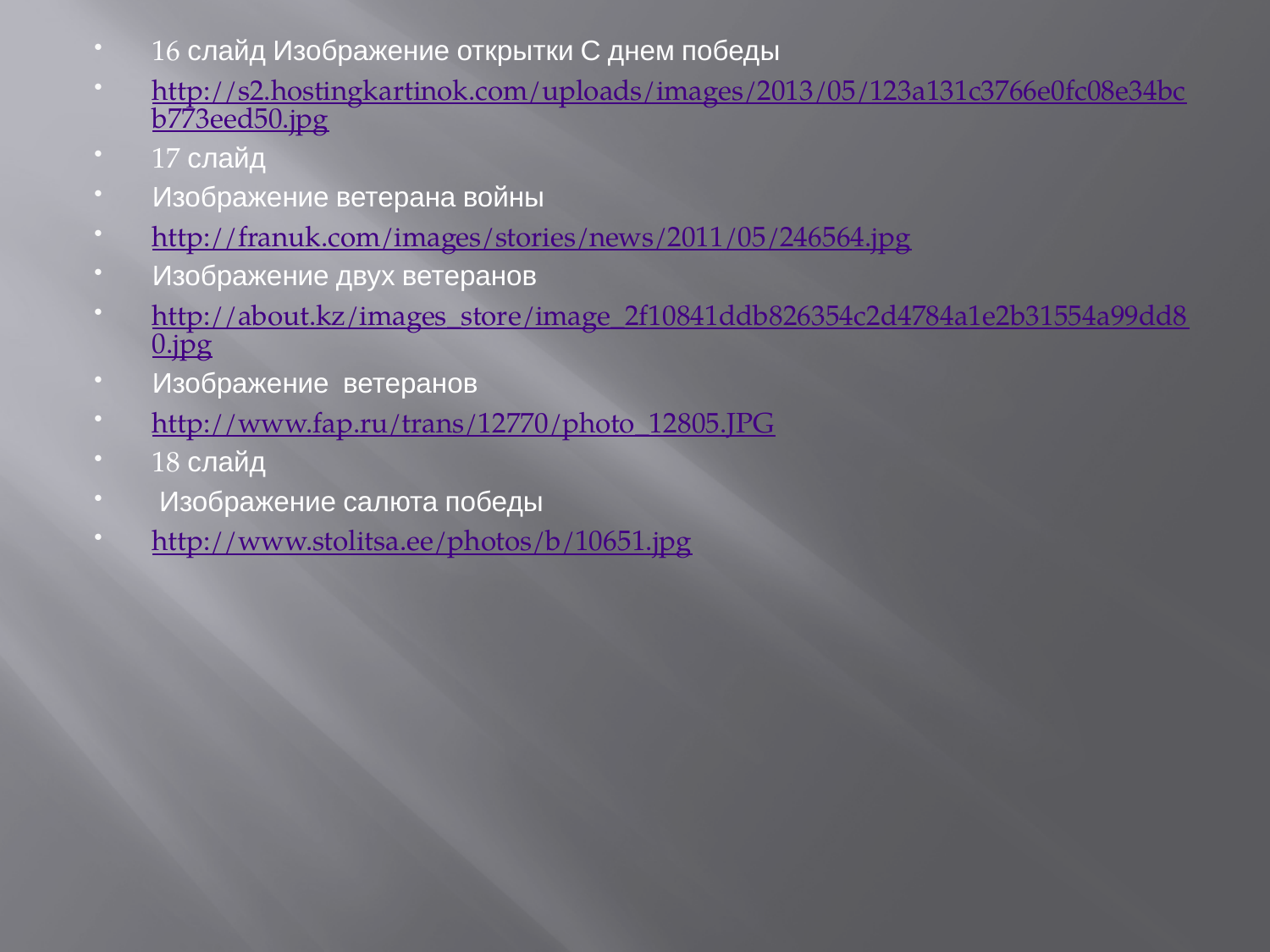

16 слайд Изображение открытки С днем победы
http://s2.hostingkartinok.com/uploads/images/2013/05/123a131c3766e0fc08e34bcb773eed50.jpg
17 слайд
Изображение ветерана войны
http://franuk.com/images/stories/news/2011/05/246564.jpg
Изображение двух ветеранов
http://about.kz/images_store/image_2f10841ddb826354c2d4784a1e2b31554a99dd80.jpg
Изображение  ветеранов
http://www.fap.ru/trans/12770/photo_12805.JPG
18 слайд
 Изображение салюта победы
http://www.stolitsa.ee/photos/b/10651.jpg